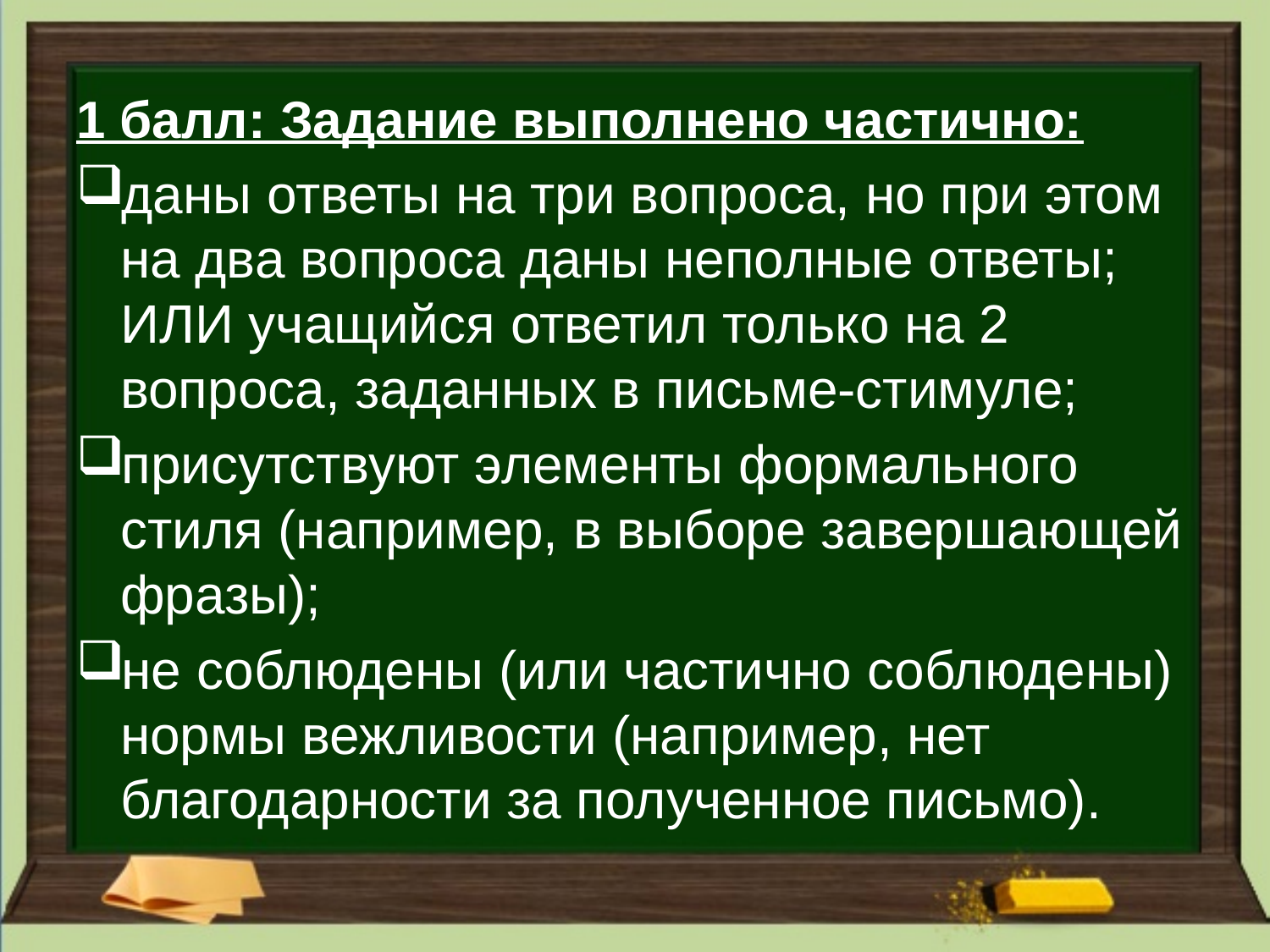

1 балл: Задание выполнено частично:
даны ответы на три вопроса, но при этом на два вопроса даны неполные ответы; ИЛИ учащийся ответил только на 2 вопроса, заданных в письме-стимуле;
присутствуют элементы формального стиля (например, в выборе завершающей фразы);
не соблюдены (или частично соблюдены) нормы вежливости (например, нет благодарности за полученное письмо).